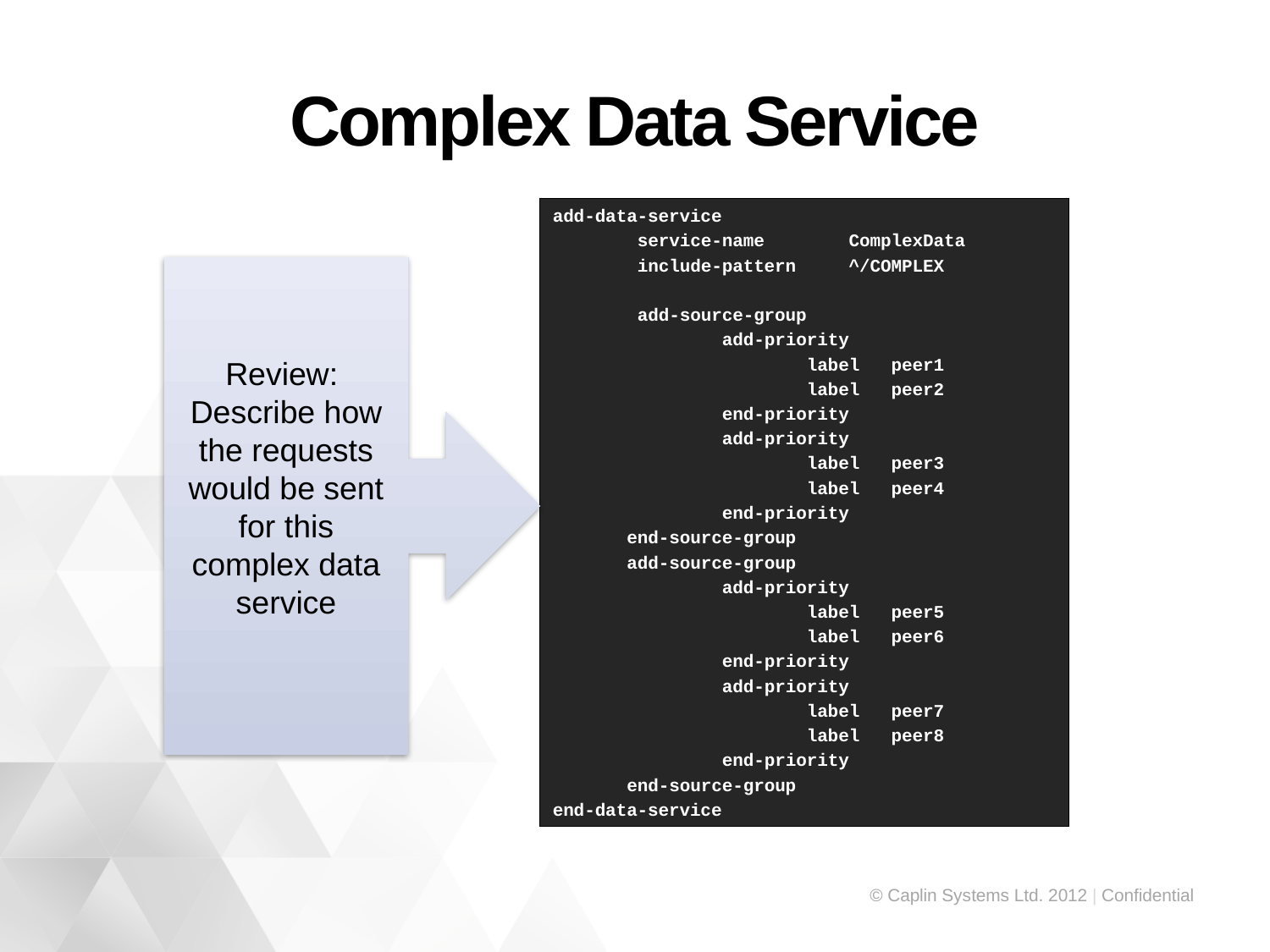

# Complex Data Service
add-data-service
        service-name        ComplexData
        include-pattern     ^/COMPLEX

        add-source-group
                add-priority
                        label   peer1
                        label   peer2
                end-priority
                add-priority
                        label   peer3
                        label   peer4
                end-priority
       end-source-group
       add-source-group
                add-priority
                        label   peer5
                        label   peer6
                end-priority
                add-priority
                        label   peer7
                        label   peer8
                end-priority
       end-source-group
end-data-service

Review:
Describe how the requests would be sent for this complex data service